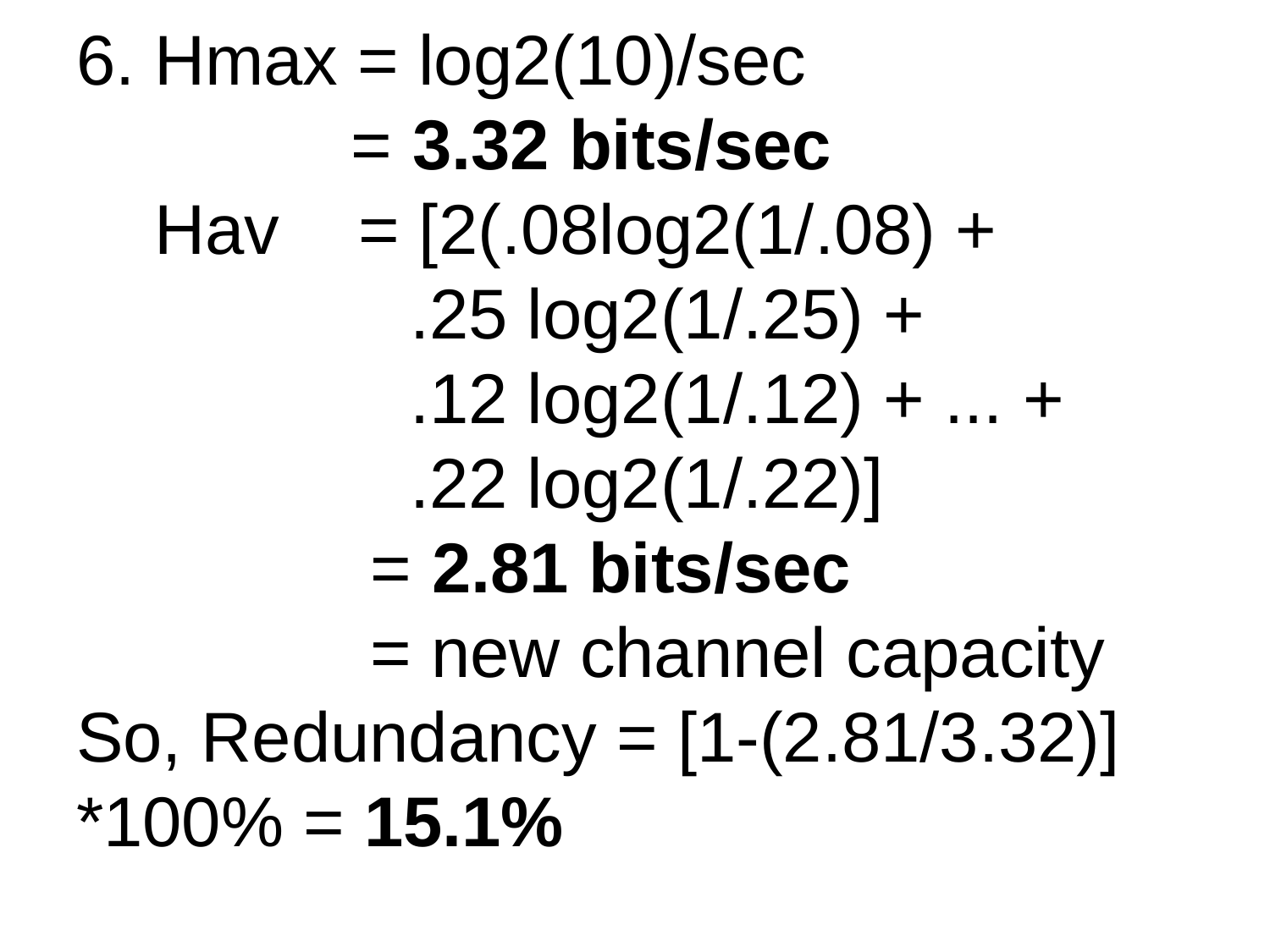

6. Hmax = log2(10)/sec
              = 3.32 bits/sec
    Hav    = [2(.08log2(1/.08) +
                 .25 log2(1/.25) +
                 .12 log2(1/.12) + ... +
                 .22 log2(1/.22)]
               = 2.81 bits/sec
               = new channel capacity
So, Redundancy = [1-(2.81/3.32)] *100% = 15.1%